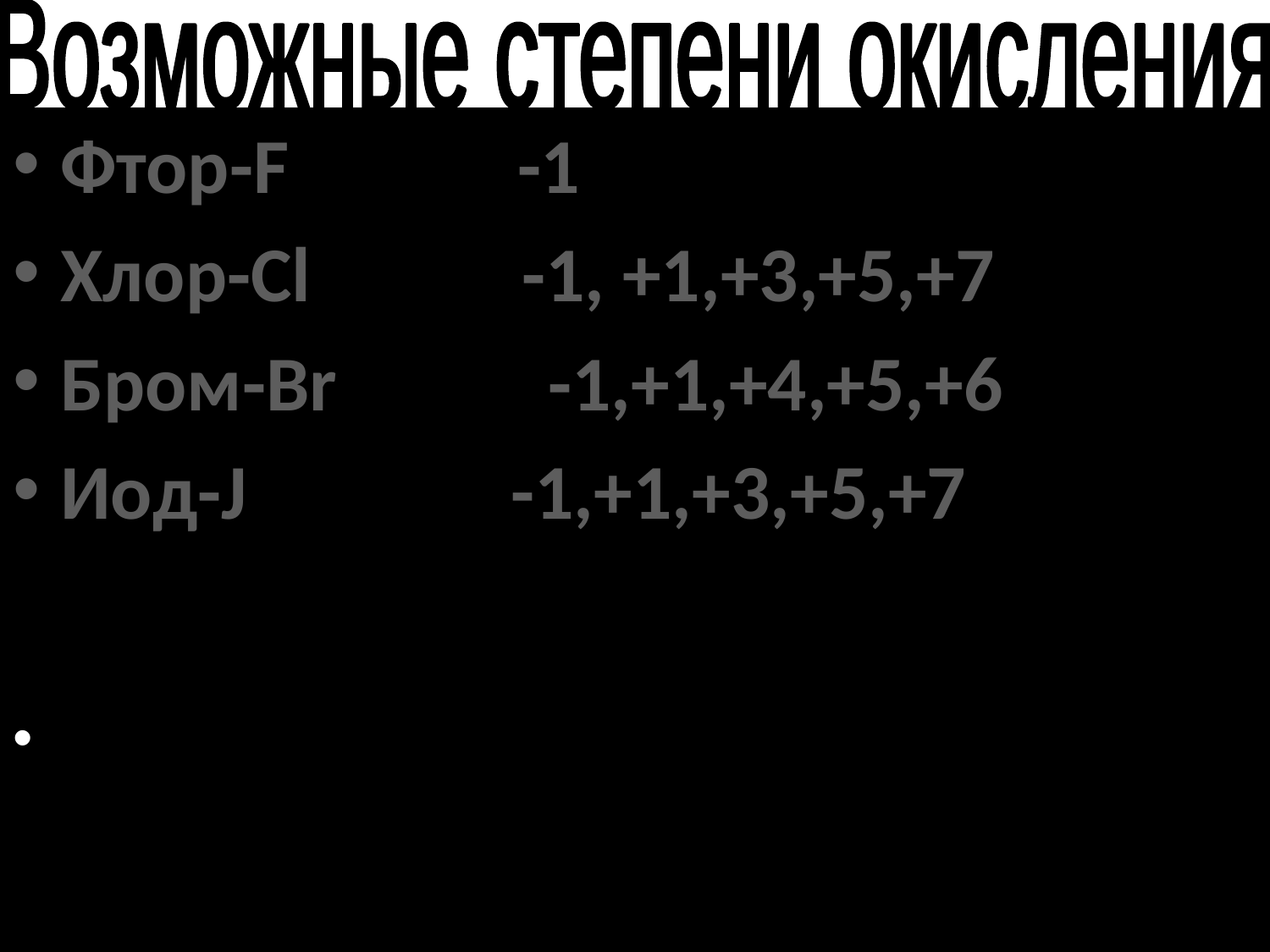

Возможные степени окисления
Фтор-F             -1
Хлор-Cl            -1, +1,+3,+5,+7
Бром-Br            -1,+1,+4,+5,+6
Иод-J               -1,+1,+3,+5,+7